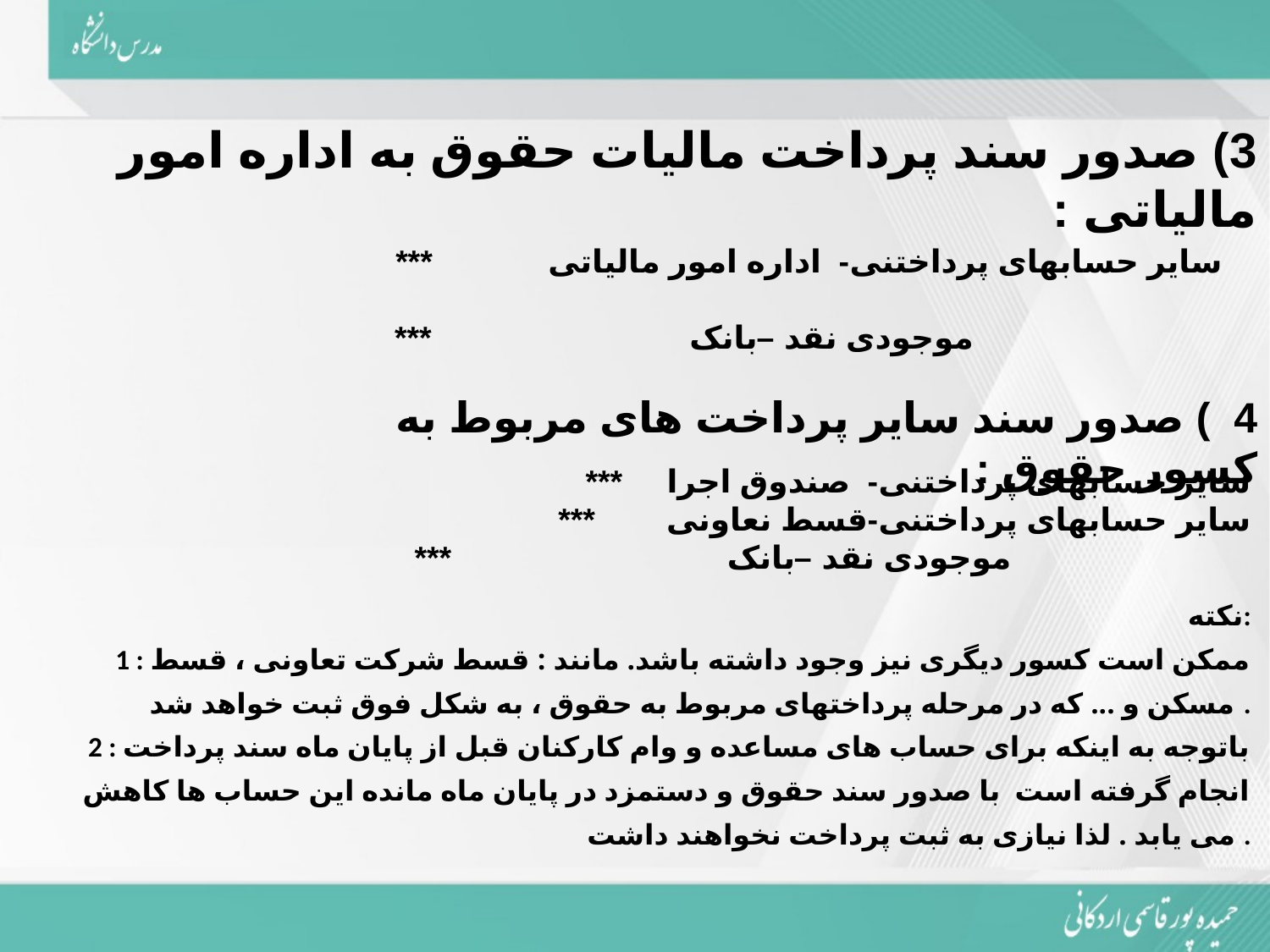

3) صدور سند پرداخت مالیات حقوق به اداره امور مالیاتی :

سایر حسابهای پرداختنی-  اداره امور مالیاتی             ***

                            موجودی نقد –بانک                             ***

4  ) صدور سند سایر پرداخت های مربوط به کسور حقوق :

سایر حسابهای پرداختنی-  صندوق اجرا     ***
سایر حسابهای پرداختنی-قسط نعاونی        ***
                           موجودی نقد –بانک                               ***
نکته:
1 : ممکن است کسور دیگری نیز وجود داشته باشد. مانند : قسط شرکت تعاونی ، قسط مسکن و ... که در مرحله پرداختهای مربوط به حقوق ، به شکل فوق ثبت خواهد شد .
2 : باتوجه به اینکه برای حساب های مساعده و وام کارکنان قبل از پایان ماه سند پرداخت انجام گرفته است  با صدور سند حقوق و دستمزد در پایان ماه مانده این حساب ها کاهش می یابد . لذا نیازی به ثبت پرداخت نخواهند داشت .